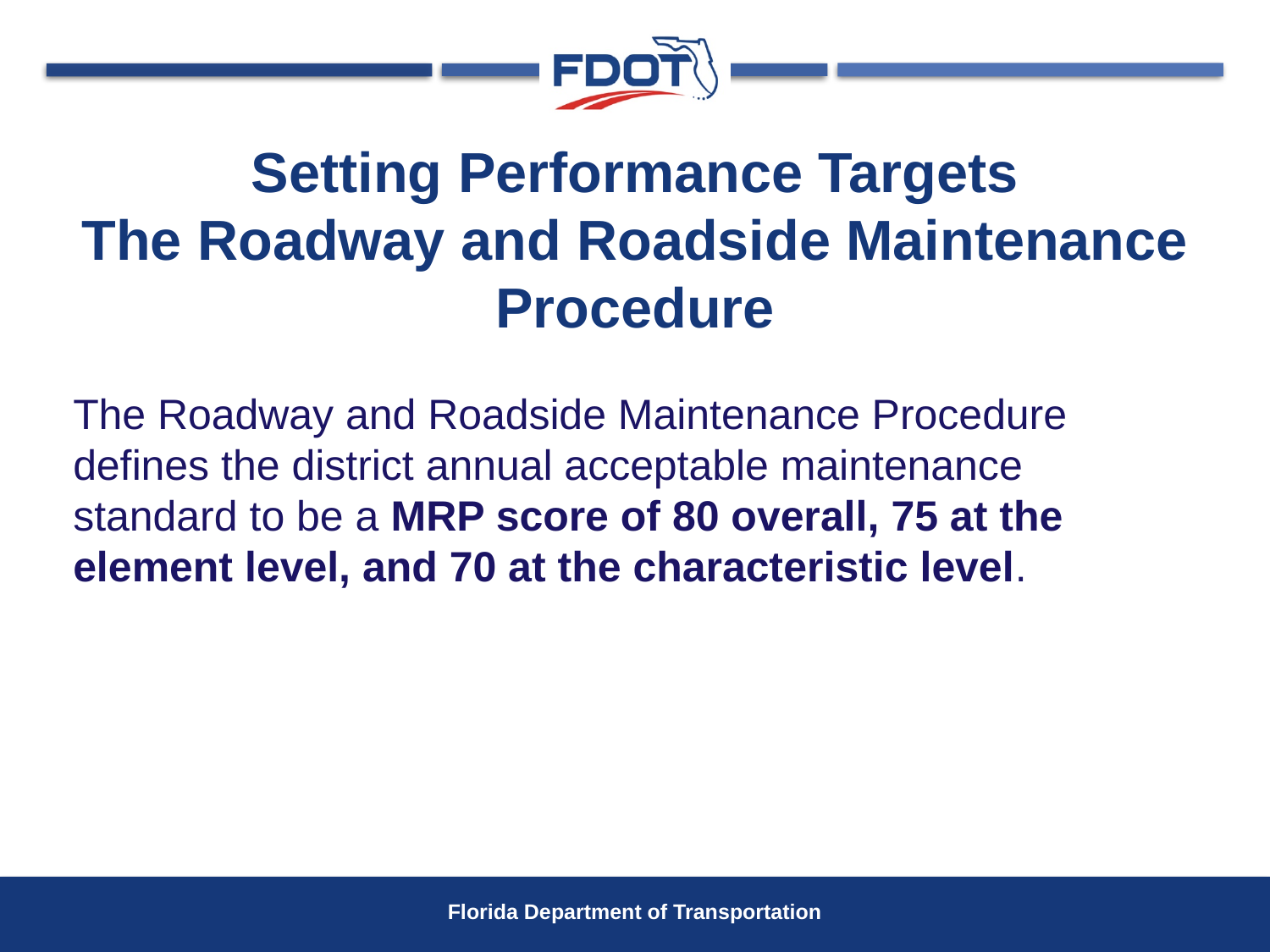

# Setting Performance Targets The Roadway and Roadside Maintenance Procedure
The Roadway and Roadside Maintenance Procedure defines the district annual acceptable maintenance standard to be a MRP score of 80 overall, 75 at the element level, and 70 at the characteristic level.